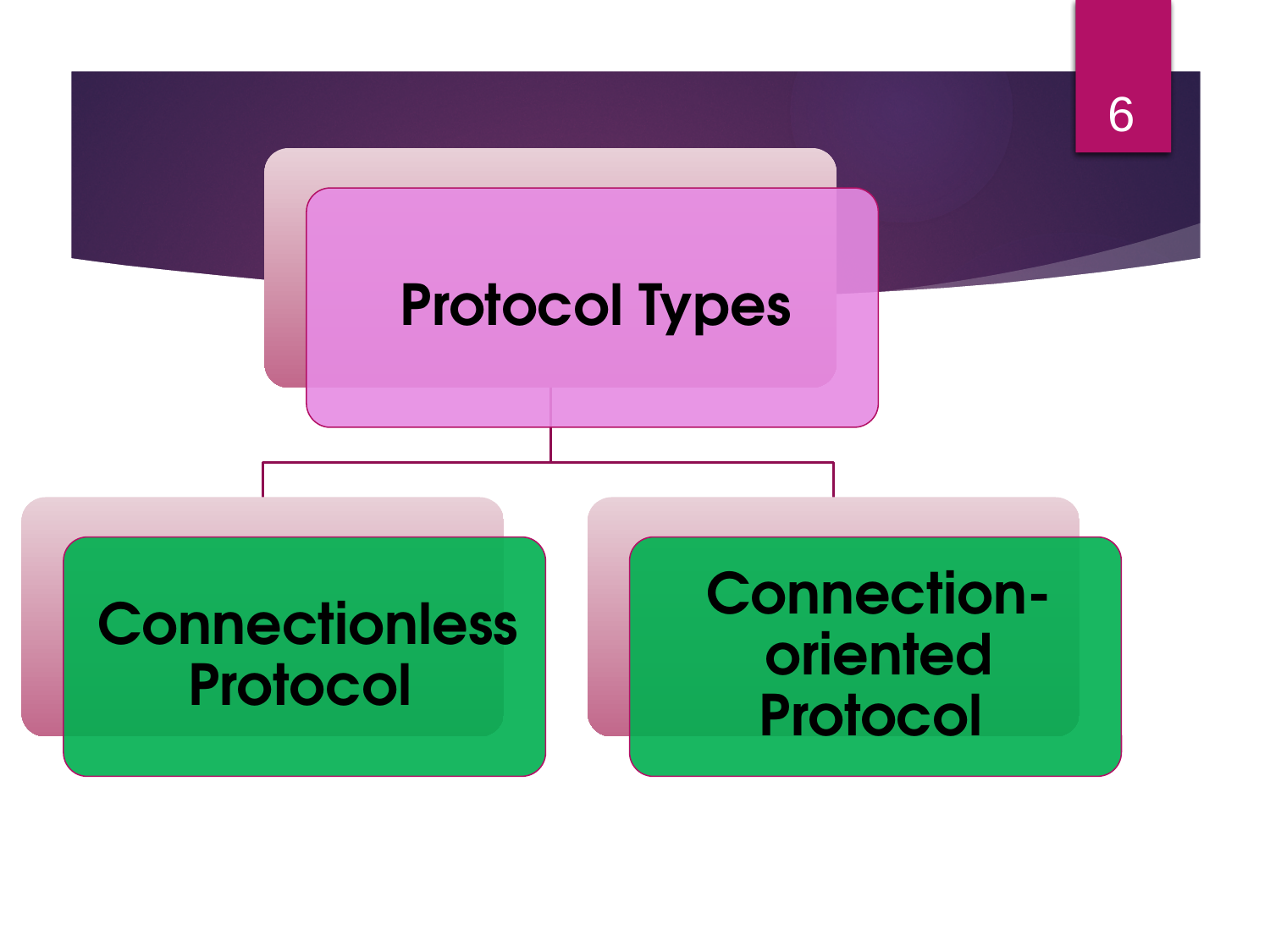

6
Protocol Types
Connectionless Protocol
Connection-oriented Protocol